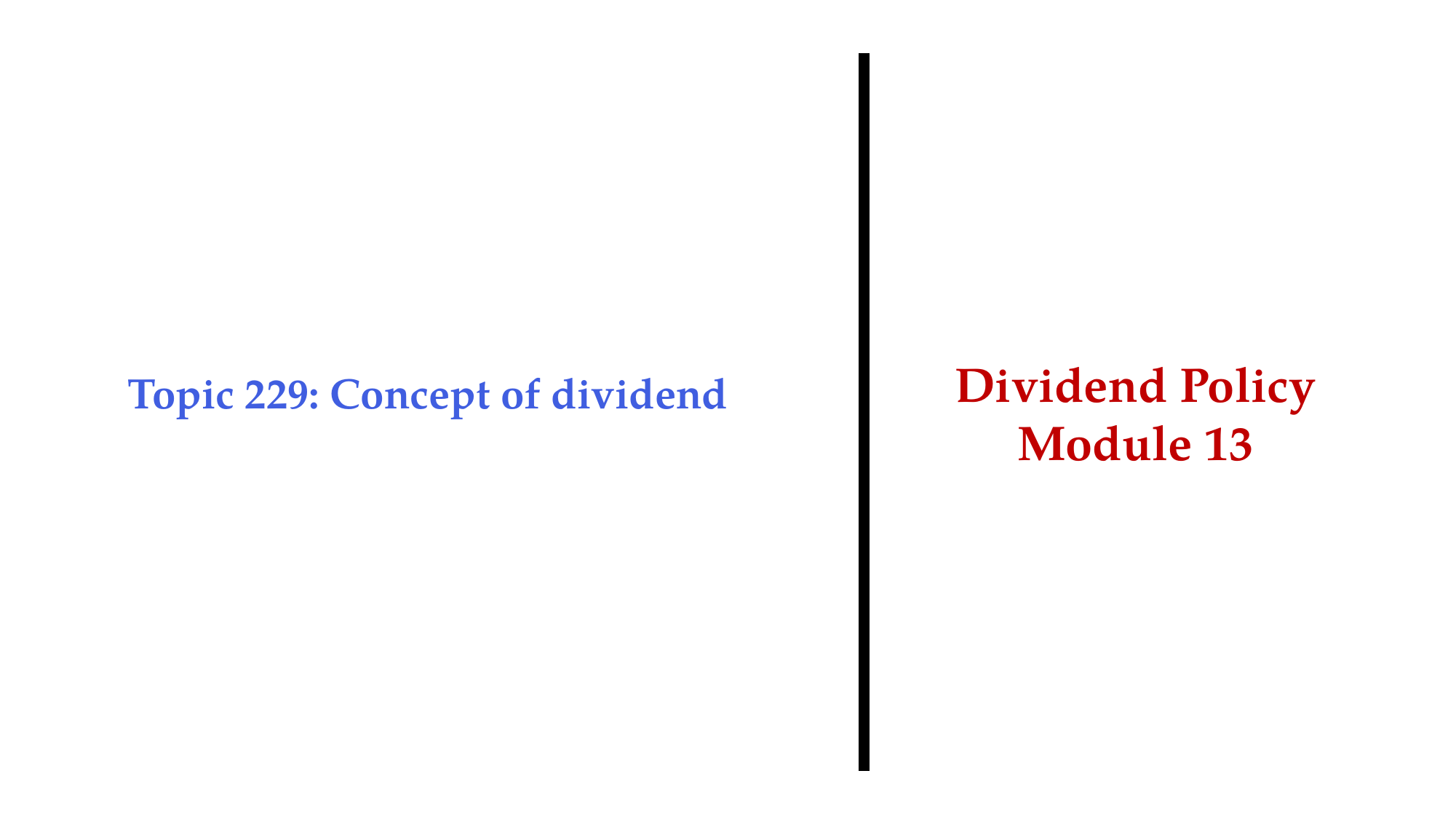

Topic 229: Concept of dividend
Dividend Policy
Module 13